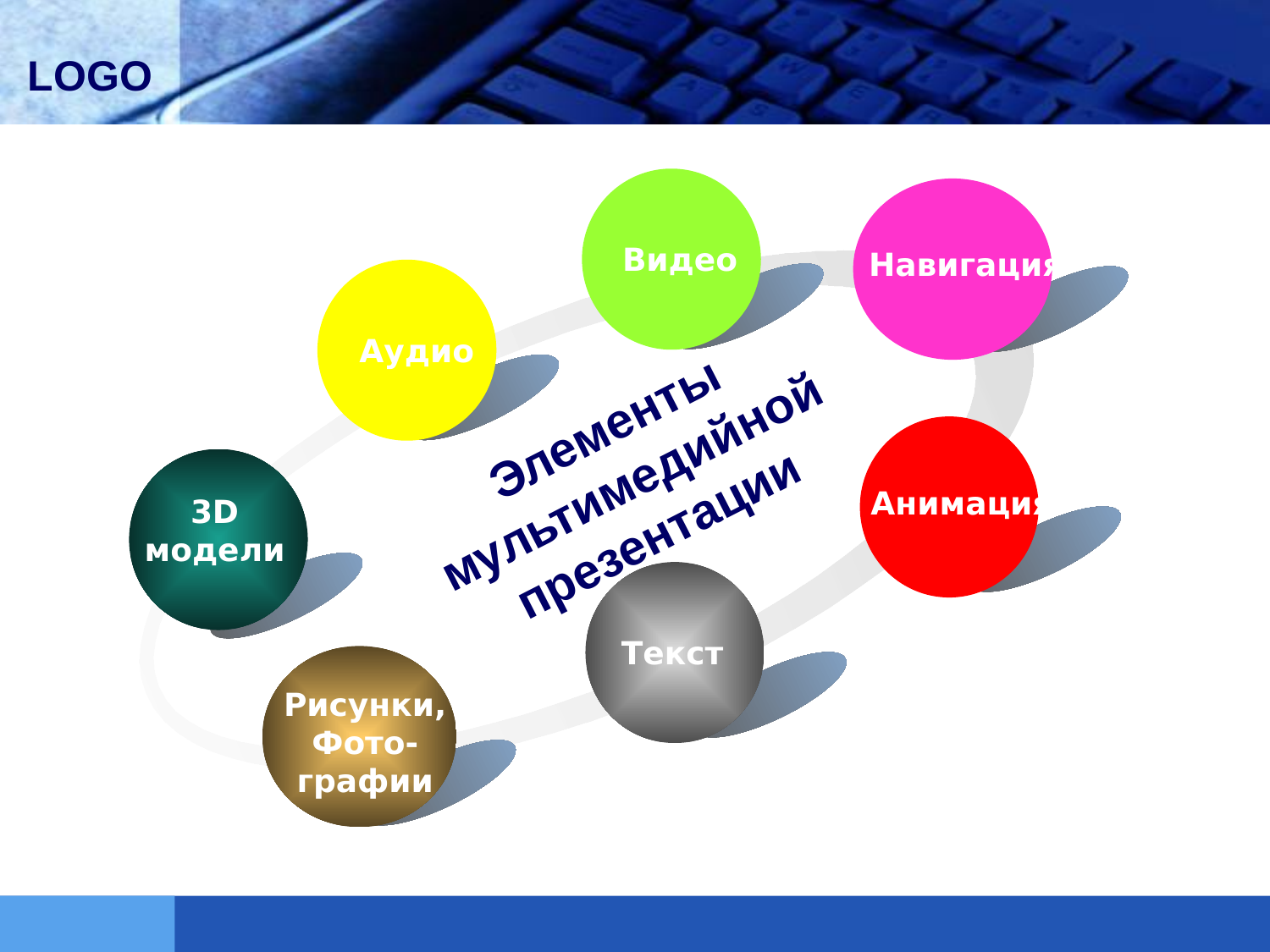

Видео
Навигация

Аудио

Элементы
мультимедийной
презентации

Анимация
3D
модели

Текст

Рисунки,
Фото-
графии